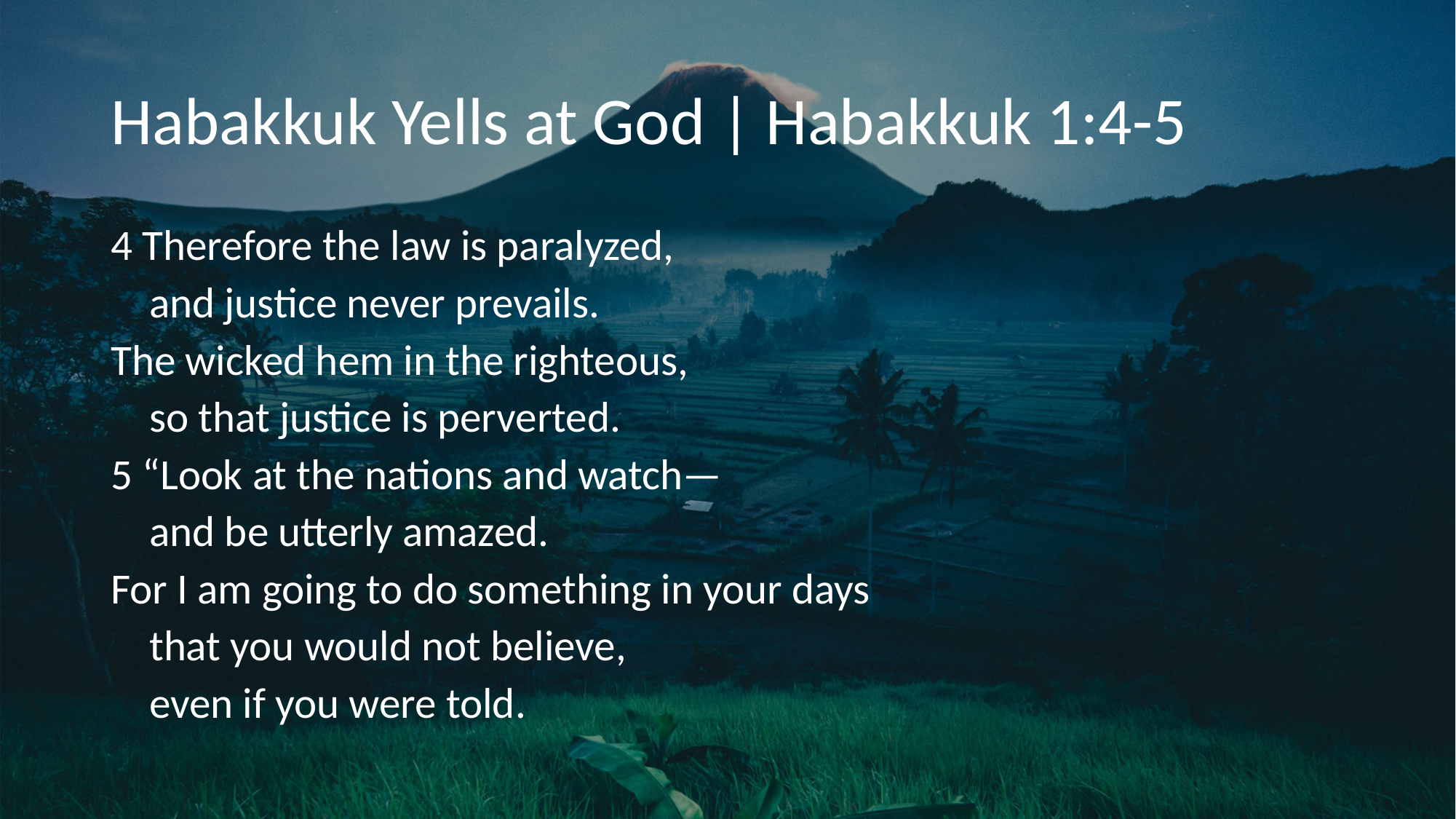

# Habakkuk Yells at God | Habakkuk 1:4-5
4 Therefore the law is paralyzed,
    and justice never prevails.
The wicked hem in the righteous,
    so that justice is perverted.
5 “Look at the nations and watch—
    and be utterly amazed.
For I am going to do something in your days
    that you would not believe,
    even if you were told.